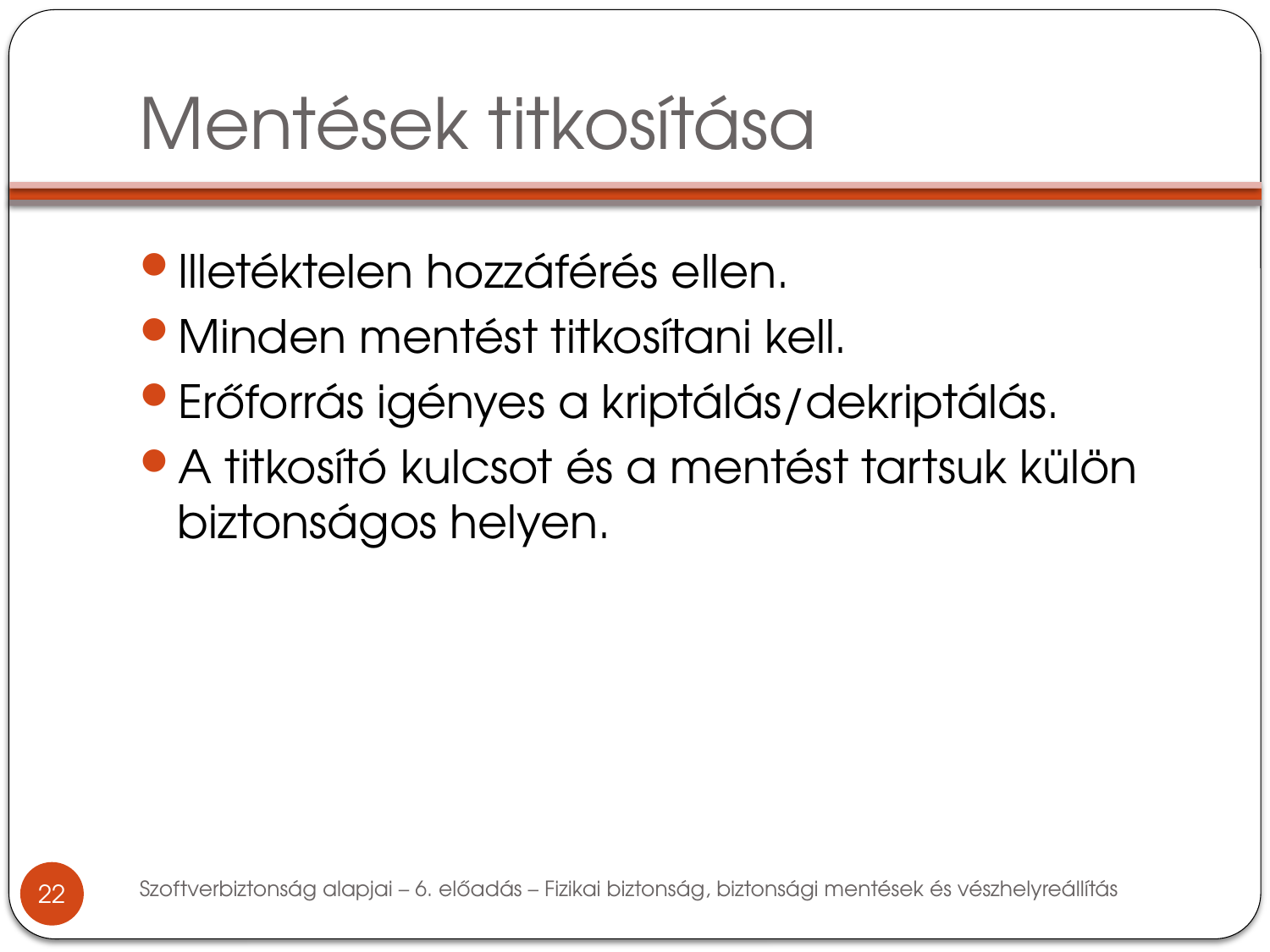

# Mentések titkosítása
Illetéktelen hozzáférés ellen.
Minden mentést titkosítani kell.
Erőforrás igényes a kriptálás/dekriptálás.
A titkosító kulcsot és a mentést tartsuk külön biztonságos helyen.
Szoftverbiztonság alapjai – 6. előadás – Fizikai biztonság, biztonsági mentések és vészhelyreállítás
22